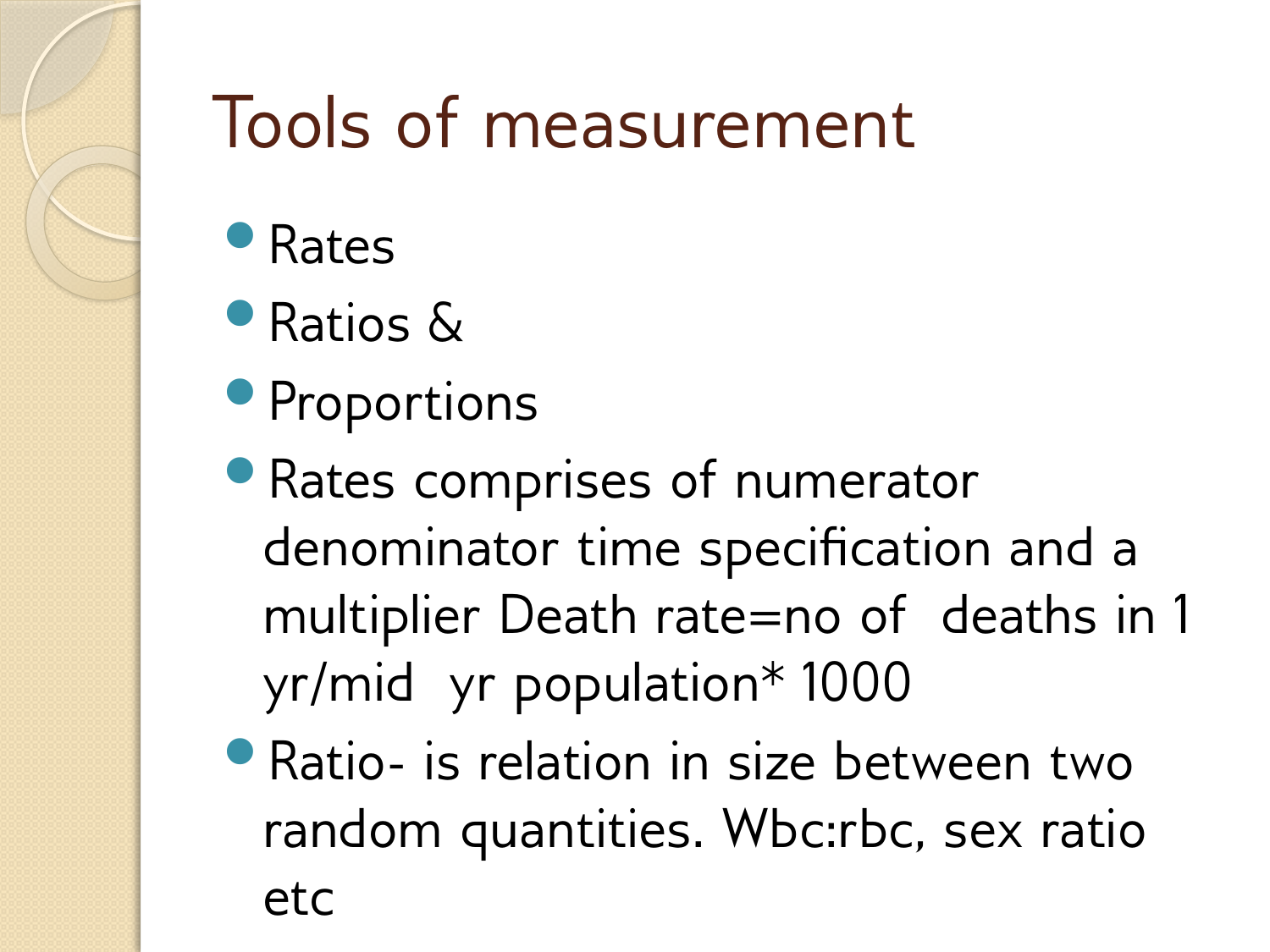

# Tools of measurement
Rates
Ratios &
Proportions
Rates comprises of numerator denominator time specification and a multiplier Death rate=no of  deaths in 1 yr/mid  yr population* 1000
Ratio- is relation in size between two random quantities. Wbc:rbc, sex ratio etc